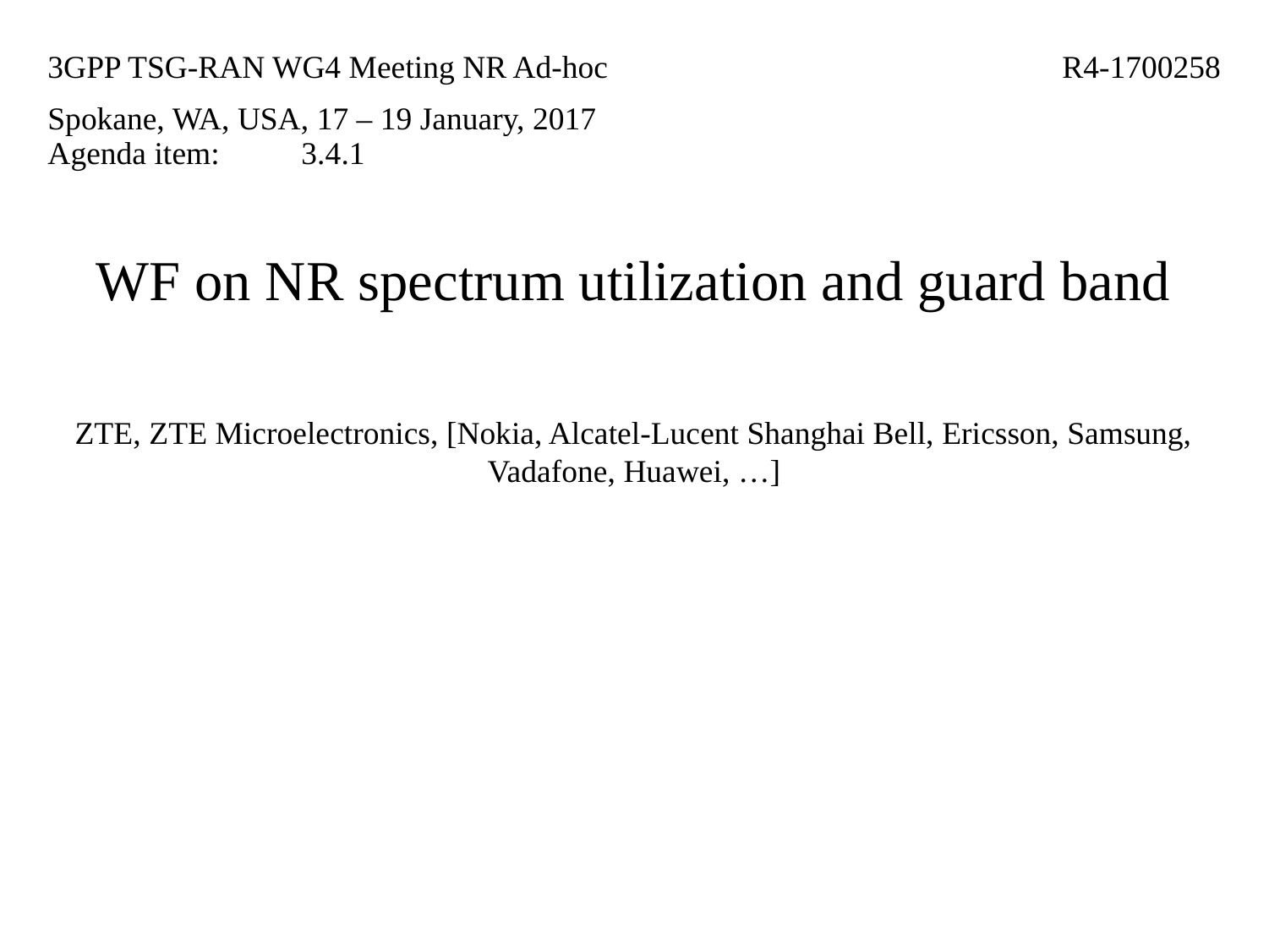

| 3GPP TSG-RAN WG4 Meeting NR Ad-hoc | R4-1700258 |
| --- | --- |
| Spokane, WA, USA, 17 – 19 January, 2017 Agenda item: 3.4.1 |  |
# WF on NR spectrum utilization and guard band
ZTE, ZTE Microelectronics, [Nokia, Alcatel-Lucent Shanghai Bell, Ericsson, Samsung, Vadafone, Huawei, …]